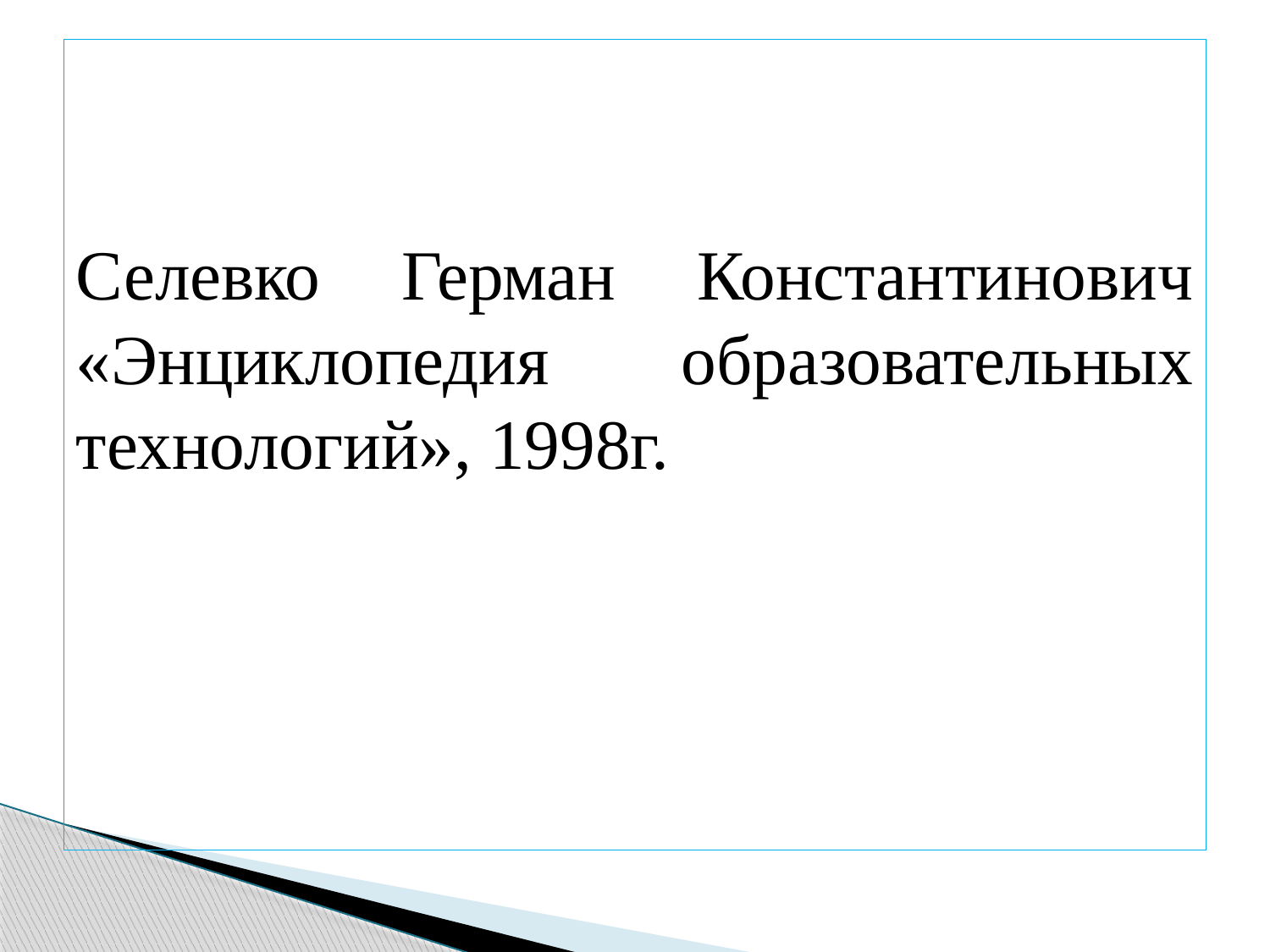

#

Селевко Герман Константинович «Энциклопедия образовательных технологий», 1998г.